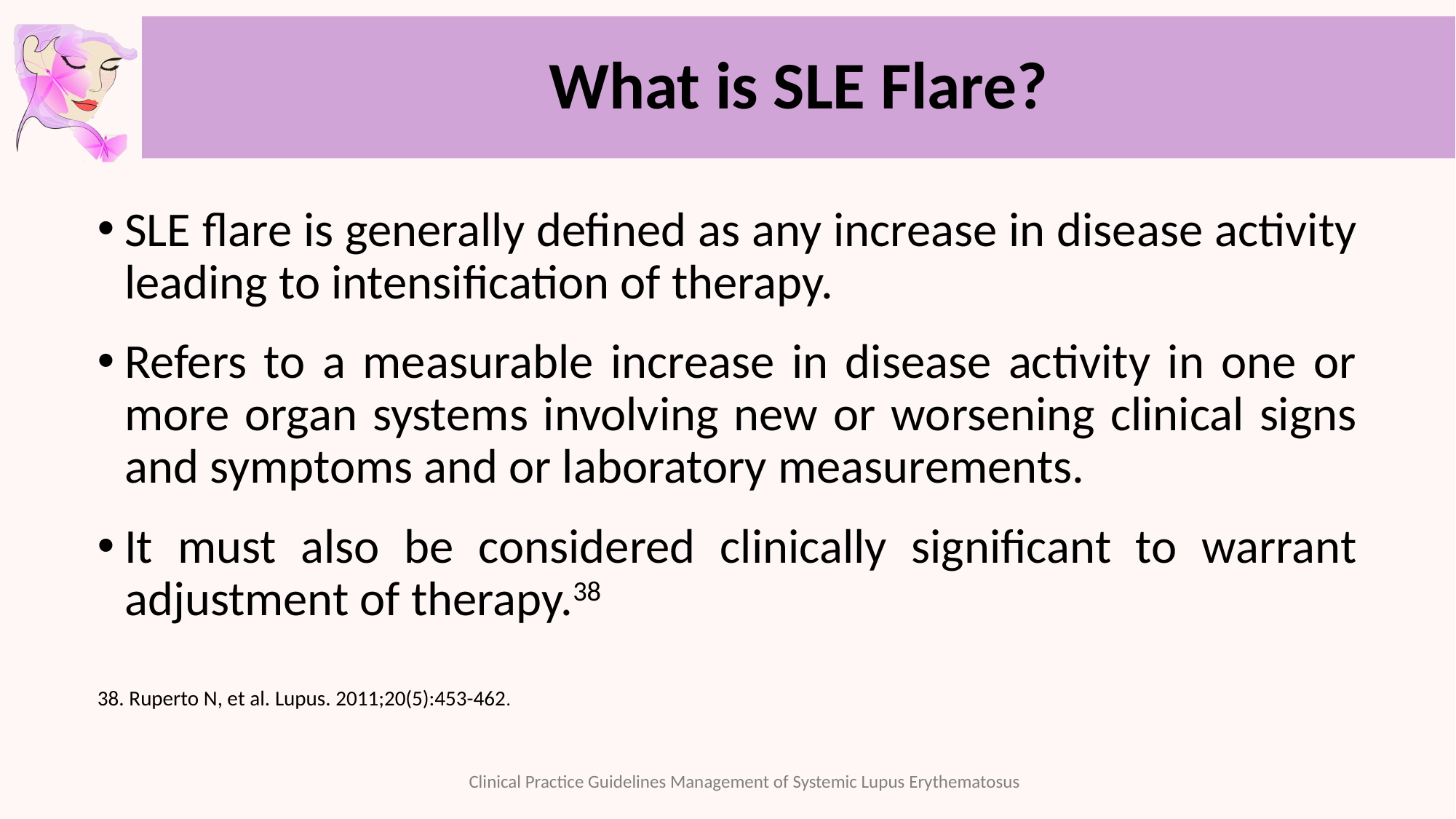

# What is SLE Flare?
SLE flare is generally defined as any increase in disease activity leading to intensification of therapy.
Refers to a measurable increase in disease activity in one or more organ systems involving new or worsening clinical signs and symptoms and or laboratory measurements.
It must also be considered clinically significant to warrant adjustment of therapy.38
38. Ruperto N, et al. Lupus. 2011;20(5):453-462.